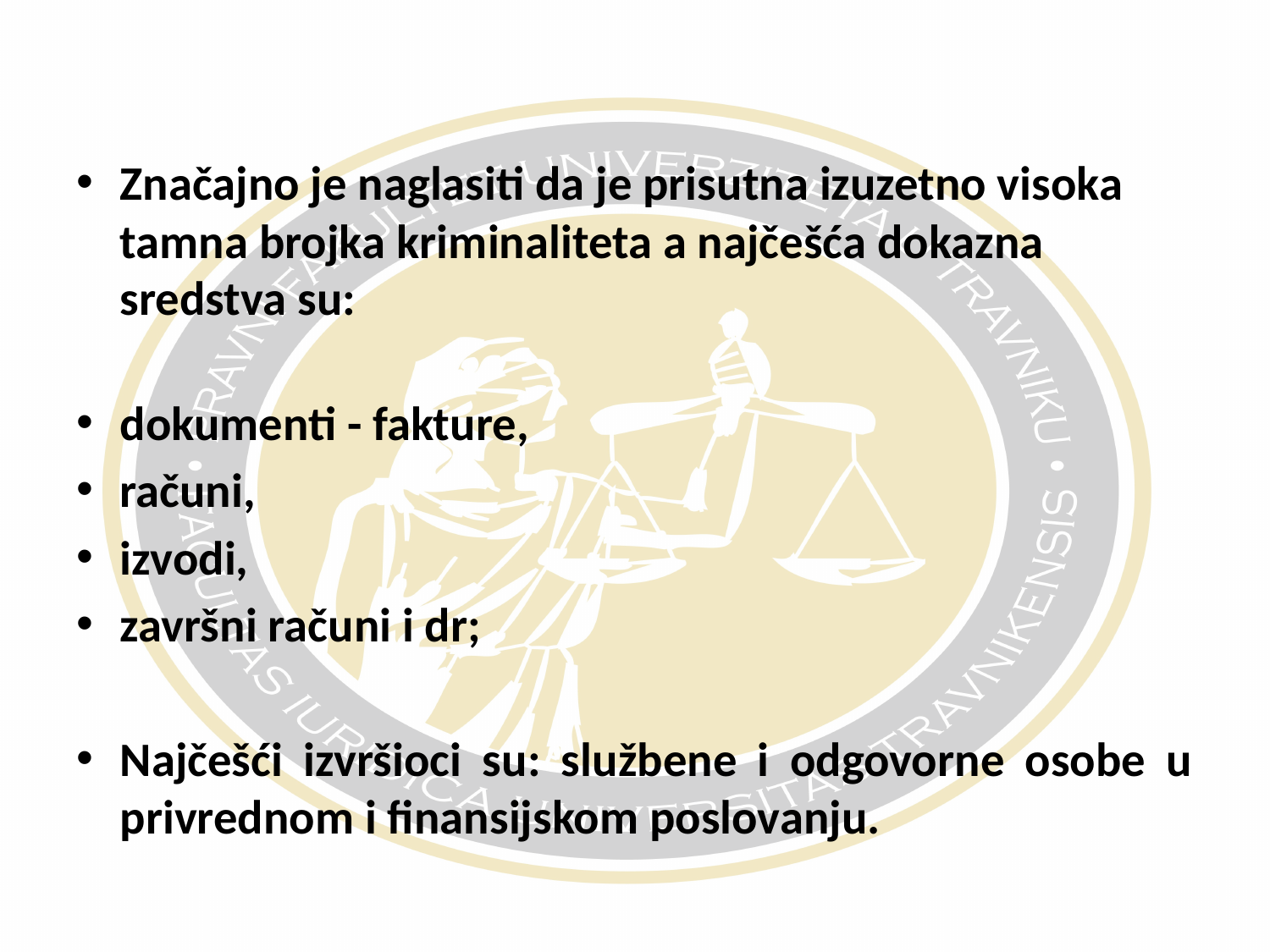

#
Značajno je naglasiti da je prisutna izuzetno visoka tamna brojka kriminaliteta a najčešća dokazna sredstva su:
dokumenti - fakture,
računi,
izvodi,
završni računi i dr;

Najčešći izvršioci su: službene i odgovorne osobe u privrednom i finansijskom poslovanju.